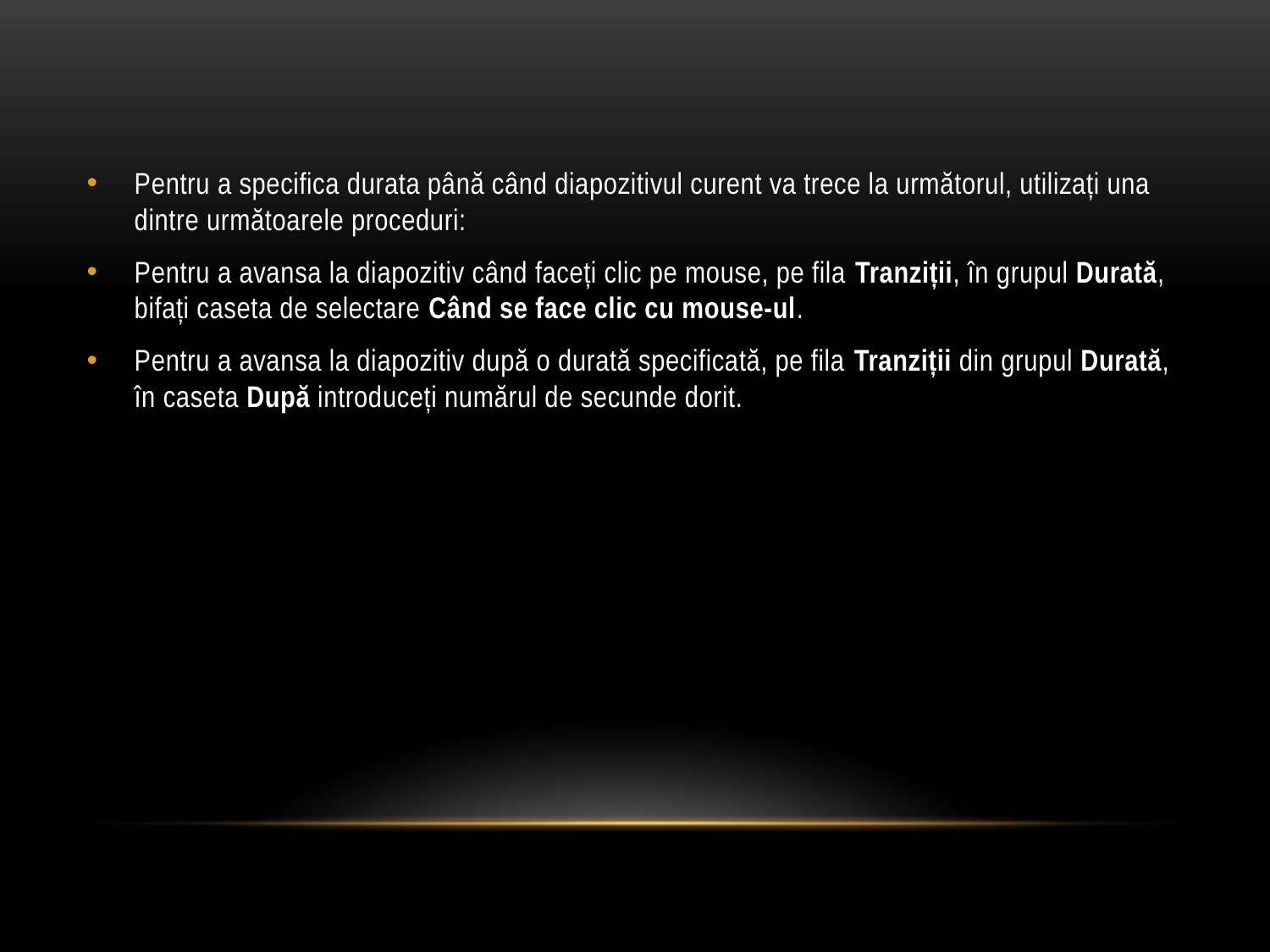

Pentru a specifica durata până când diapozitivul curent va trece la următorul, utilizați una dintre următoarele proceduri:
Pentru a avansa la diapozitiv când faceți clic pe mouse, pe fila Tranziții, în grupul Durată, bifați caseta de selectare Când se face clic cu mouse-ul.
Pentru a avansa la diapozitiv după o durată specificată, pe fila Tranziții din grupul Durată, în caseta După introduceți numărul de secunde dorit.